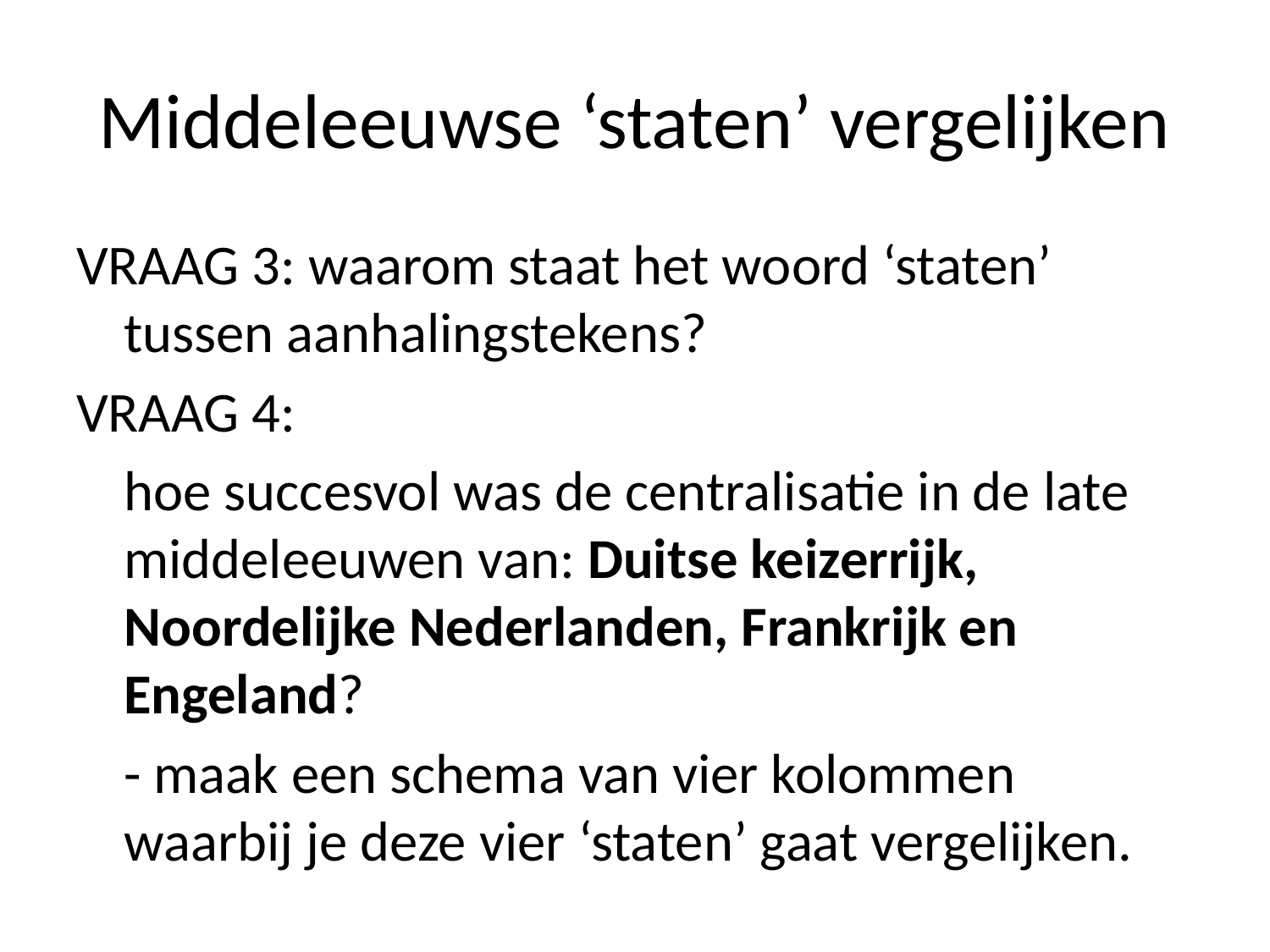

# Middeleeuwse ‘staten’ vergelijken
VRAAG 3: waarom staat het woord ‘staten’ tussen aanhalingstekens?
VRAAG 4:
	hoe succesvol was de centralisatie in de late middeleeuwen van: Duitse keizerrijk, Noordelijke Nederlanden, Frankrijk en Engeland?
	- maak een schema van vier kolommen waarbij je deze vier ‘staten’ gaat vergelijken.